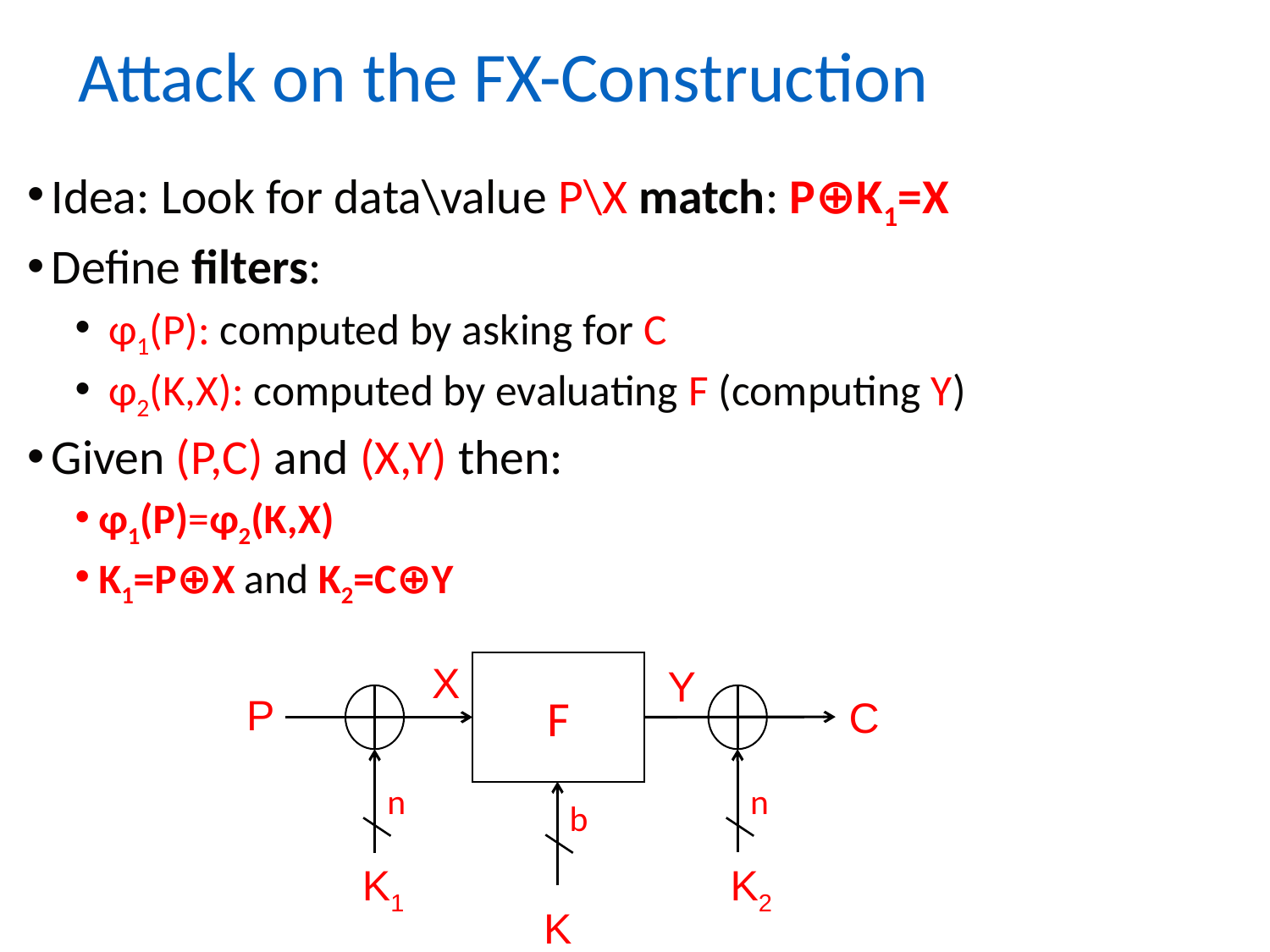

# Attack on the FX-Construction
Idea: Look for data\value P\X match: P⊕K1=X
Define filters:
 φ1(P): computed by asking for C
 φ2(K,X): computed by evaluating F (computing Y)
Given (P,C) and (X,Y) then:
φ1(P)=φ2(K,X)
K1=P⊕X and K2=C⊕Y

X
F

K2
K1
Y
P
C
n
n
b
K